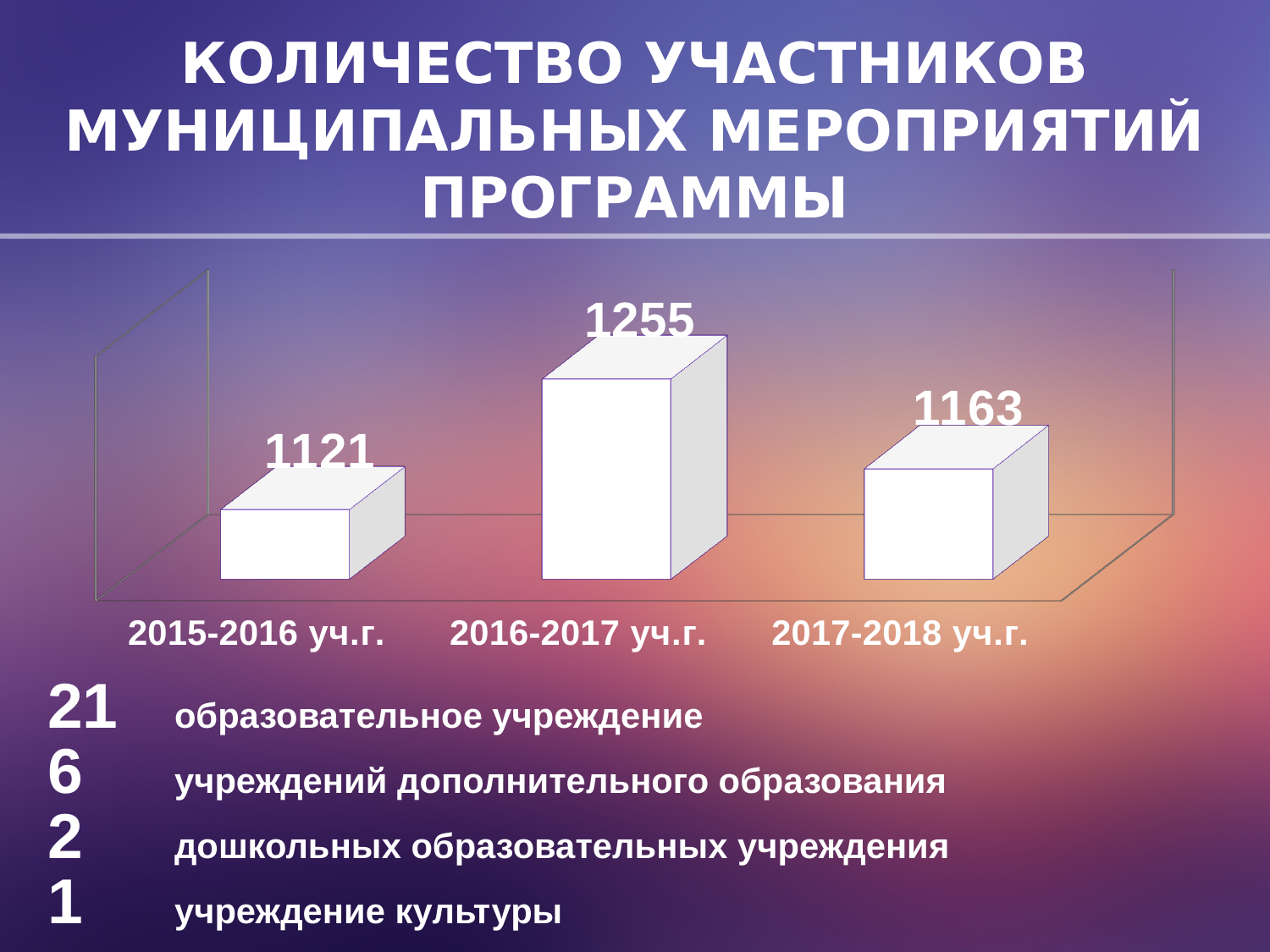

КОЛИЧЕСТВО УЧАСТНИКОВ МУНИЦИПАЛЬНЫХ МЕРОПРИЯТИЙ ПРОГРАММЫ

[unsupported chart]

21 	образовательное учреждение
6 	учреждений дополнительного образования
2 	дошкольных образовательных учреждения
1 	учреждение культуры